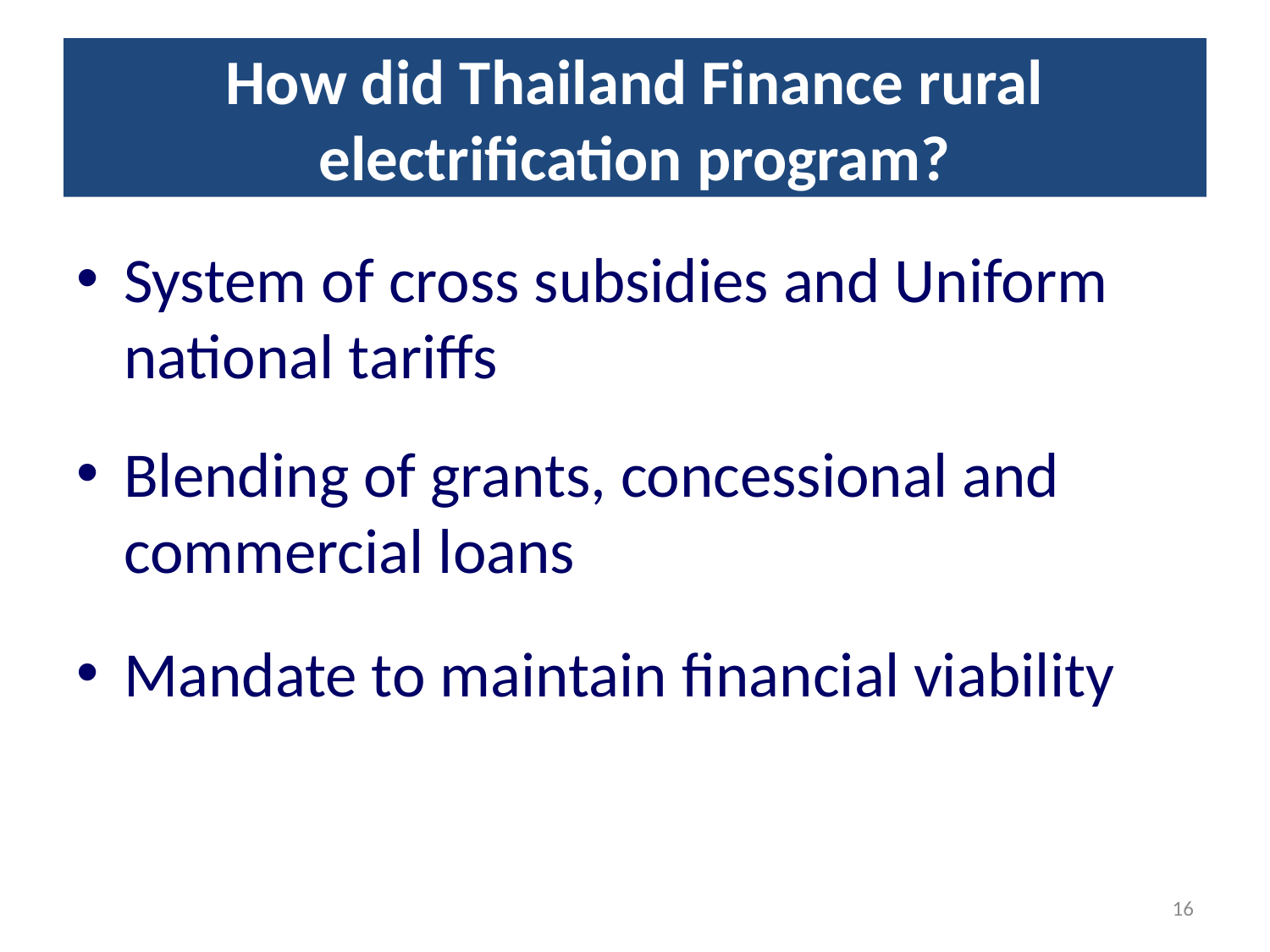

# How did Thailand Finance rural electrification program?
System of cross subsidies and Uniform national tariffs

Blending of grants, concessional and commercial loans

Mandate to maintain financial viability
16